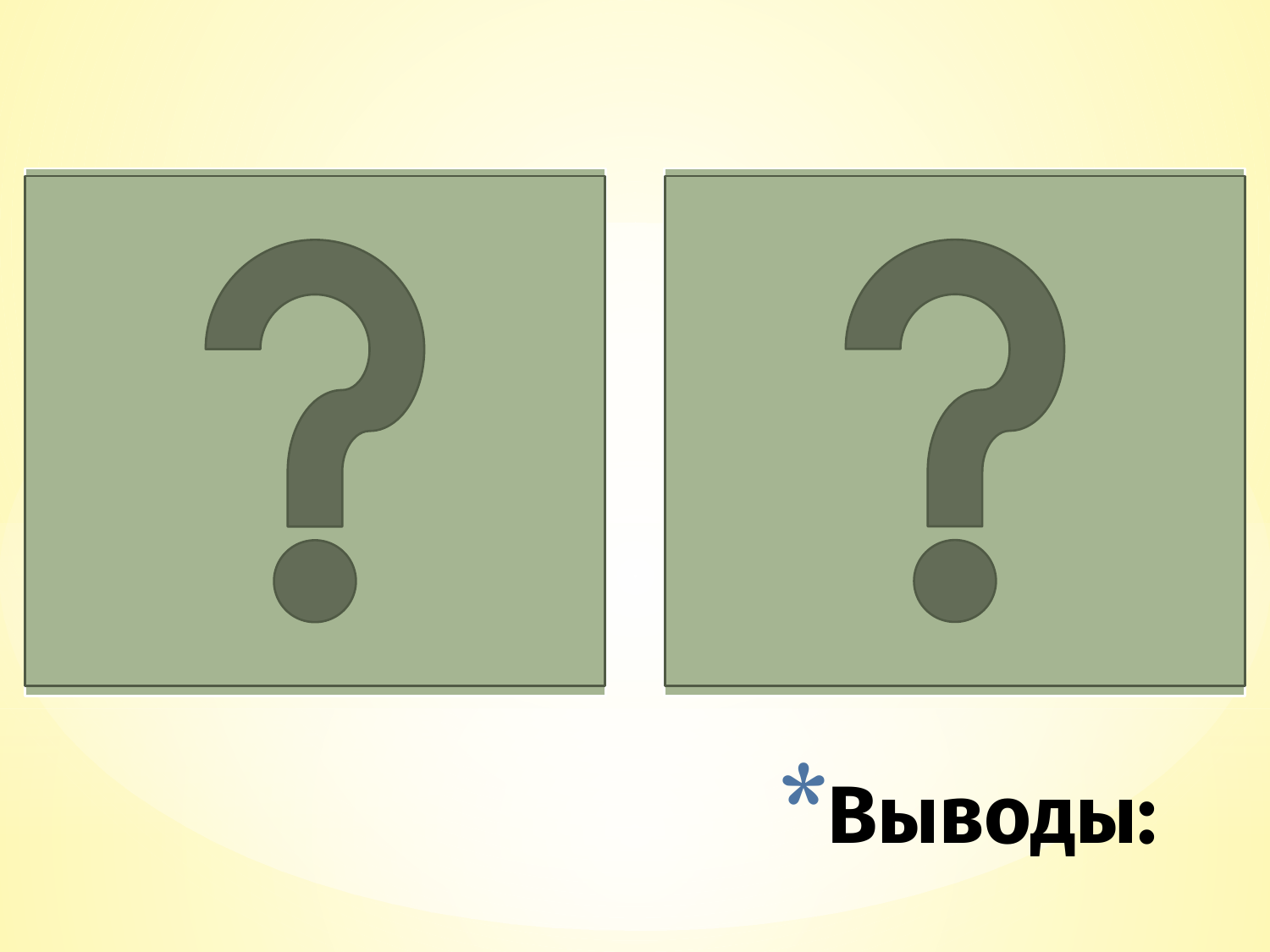

Подростковый период является очень ответственным, потому что он зачастую определяет дальнейшую жизнь человека. Утверждение независимости, формирование личности, выработка планов на будущее  – все это формируется именно в этом возрасте.
Поведение играет важную роль – помогает ребенку удовлетворить лежащую за ним потребность, и именно это ускользает от нас, когда мы пытаемся призвать ребенка к дисциплине. Если мы задумаемся о том, что же стоит за поведением ребенка, все изменится. Мы сможем воспитывать и направлять детей намного эффективнее.

# Выводы: